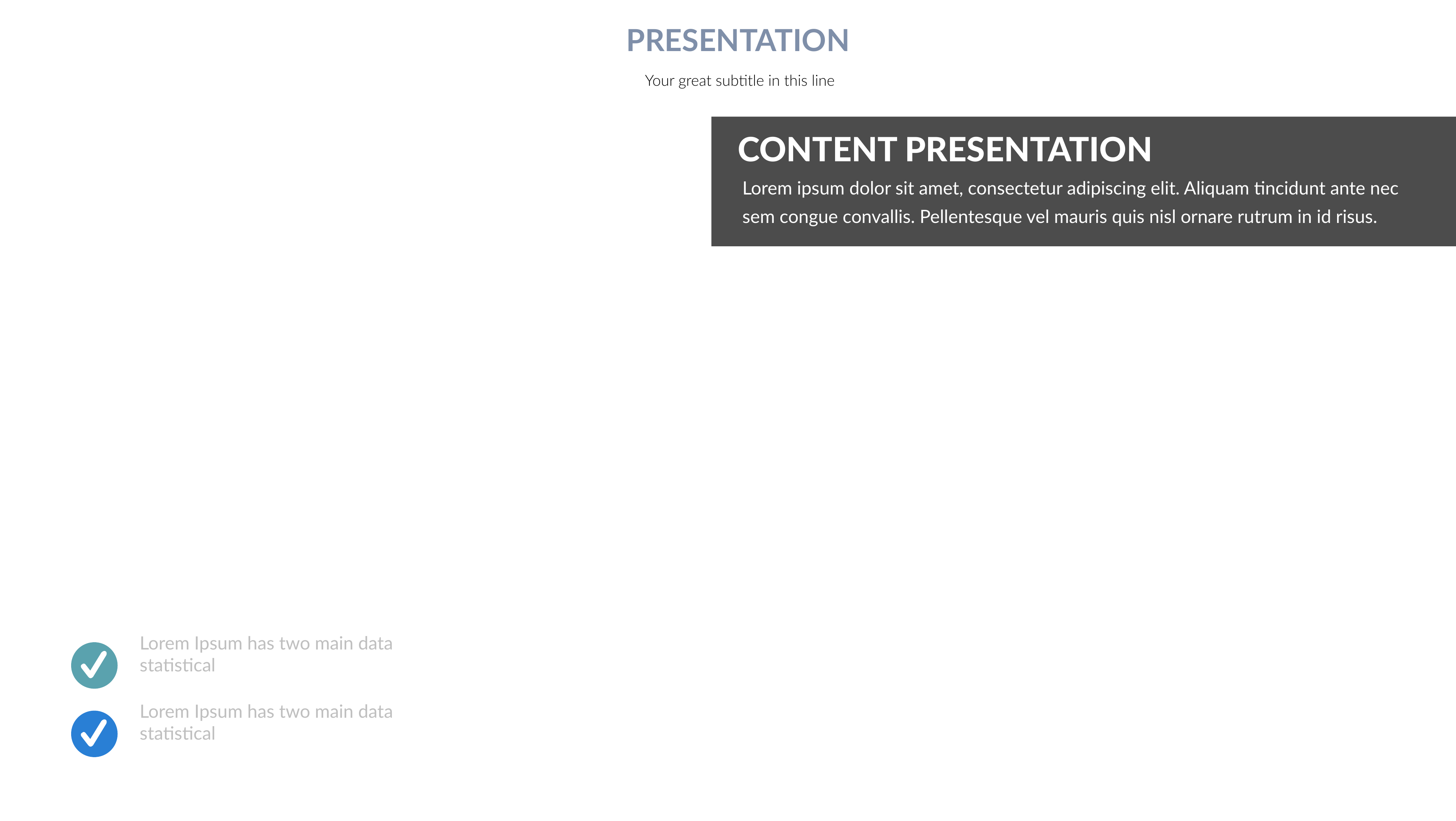

PRESENTATION
Your great subtitle in this line

CONTENT PRESENTATION
Lorem ipsum dolor sit amet, consectetur adipiscing elit. Aliquam tincidunt ante nec sem congue convallis. Pellentesque vel mauris quis nisl ornare rutrum in id risus.

Lorem Ipsum has two main data statistical

Lorem Ipsum has two main data statistical